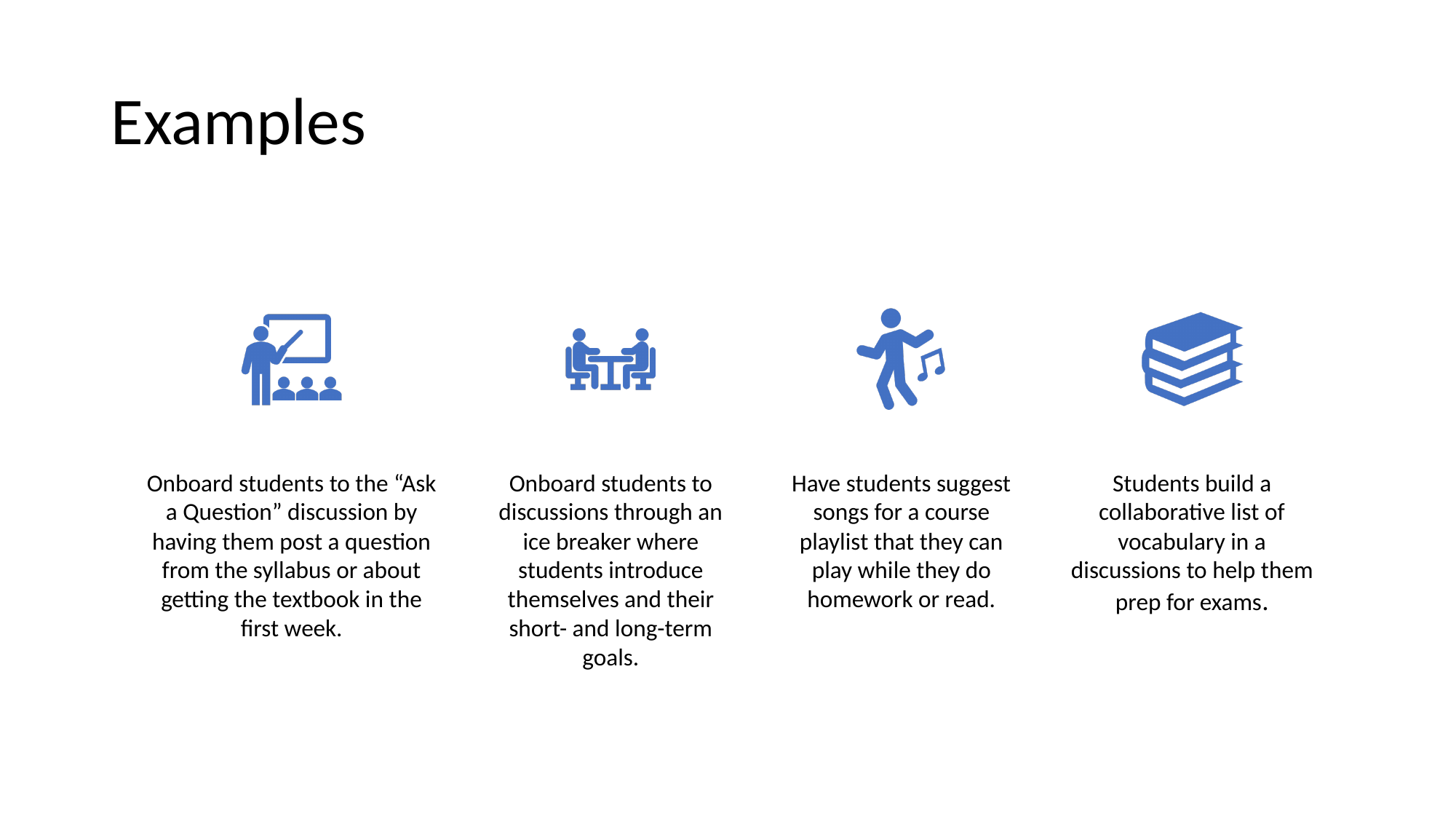

# Examples
Onboard students to the “Ask a Question” discussion by having them post a question from the syllabus or about getting the textbook in the first week.
Onboard students to discussions through an ice breaker where students introduce themselves and their short- and long-term goals.
Have students suggest songs for a course playlist that they can play while they do homework or read.
Students build a collaborative list of vocabulary in a discussions to help them prep for exams.